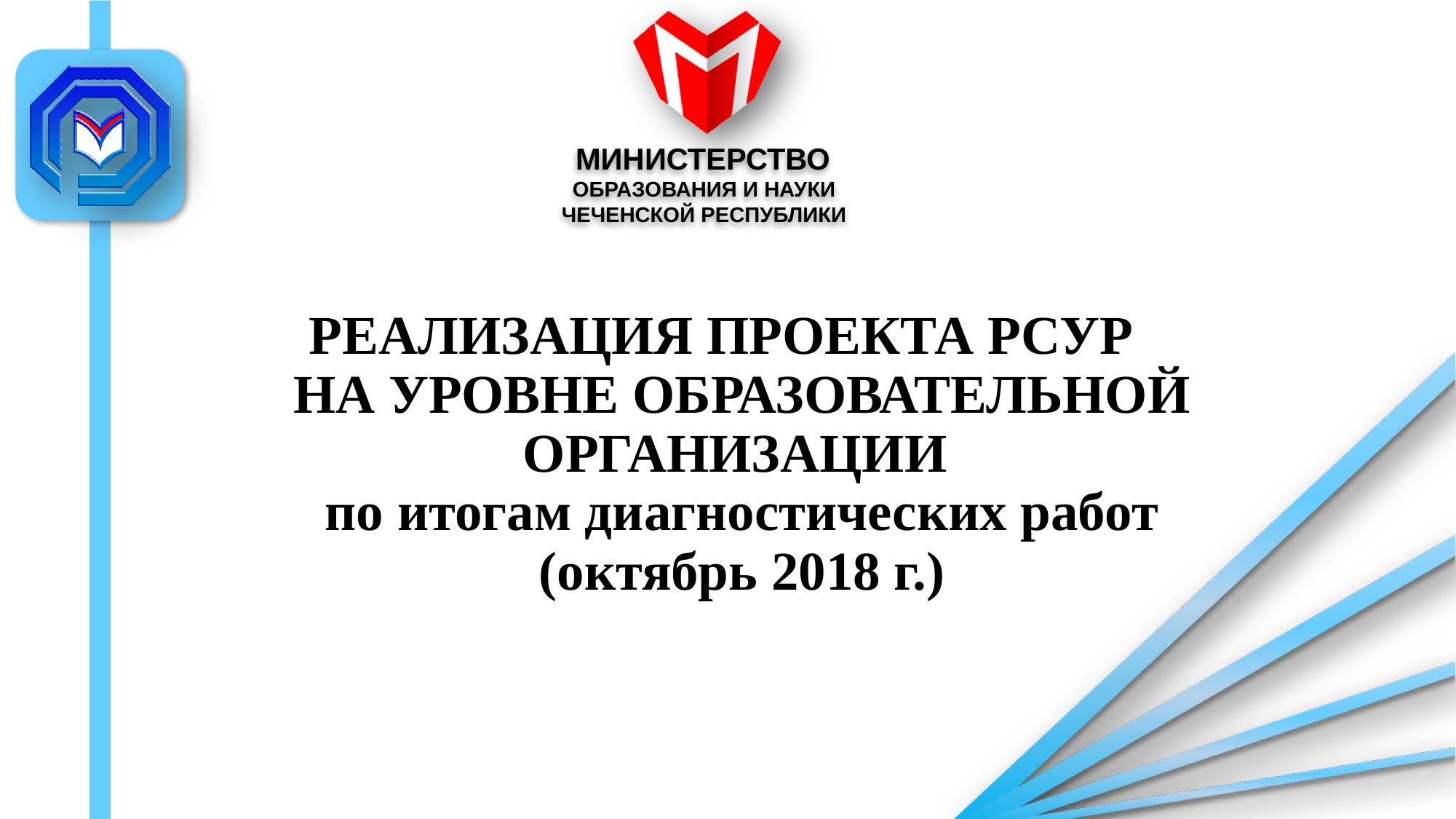

# РЕАЛИЗАЦИЯ ПРОЕКТА РСУР НА УРОВНЕ ОБРАЗОВАТЕЛЬНОЙ ОРГАНИЗАЦИИ по итогам диагностических работ (октябрь 2018 г.)